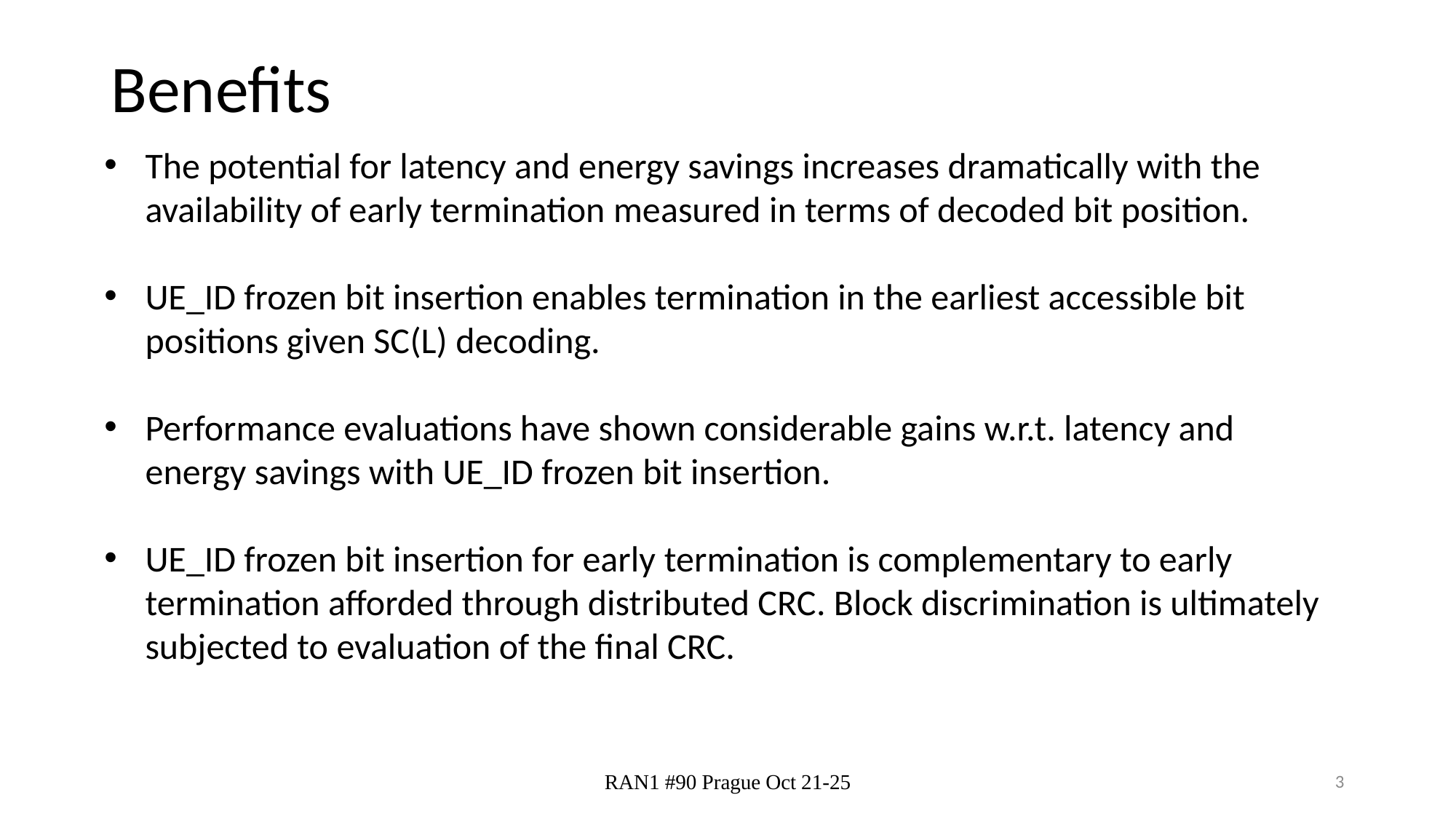

# Benefits
The potential for latency and energy savings increases dramatically with the availability of early termination measured in terms of decoded bit position.

UE_ID frozen bit insertion enables termination in the earliest accessible bit positions given SC(L) decoding.

Performance evaluations have shown considerable gains w.r.t. latency and energy savings with UE_ID frozen bit insertion.

UE_ID frozen bit insertion for early termination is complementary to early termination afforded through distributed CRC. Block discrimination is ultimately subjected to evaluation of the final CRC.

RAN1 #90 Prague Oct 21-25
3